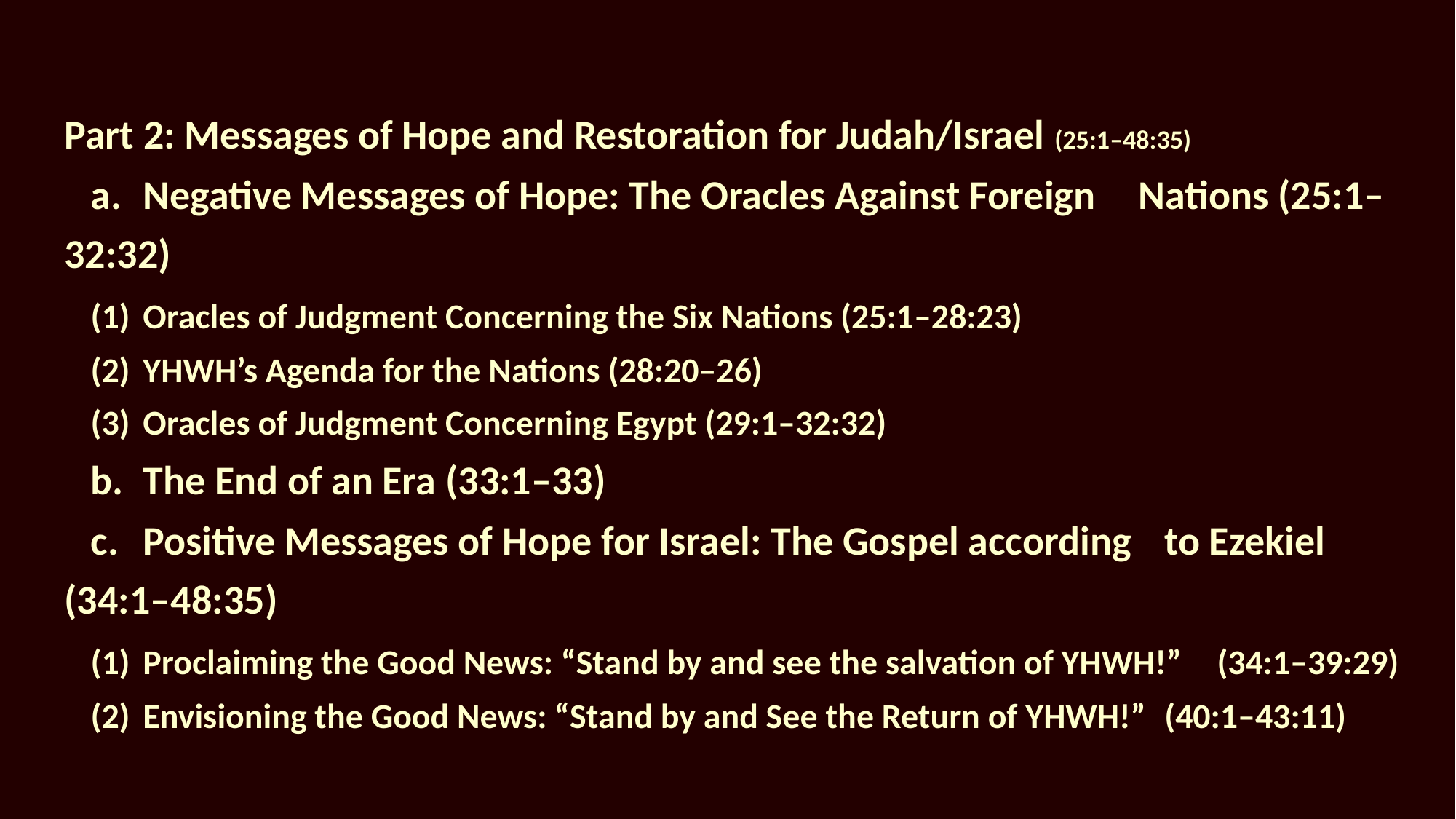

Part 2: Messages of Hope and Restoration for Judah/Israel (25:1–48:35)
	a.			Negative Messages of Hope: The Oracles Against Foreign 						Nations (25:1–32:32)
				(1)		Oracles of Judgment Concerning the Six Nations (25:1–28:23)
				(2)		YHWH’s Agenda for the Nations (28:20–26)
				(3)		Oracles of Judgment Concerning Egypt (29:1–32:32)
	b.			The End of an Era (33:1–33)
	c.			Positive Messages of Hope for Israel: The Gospel according 						to Ezekiel (34:1–48:35)
				(1)		Proclaiming the Good News: “Stand by and see the salvation of YHWH!” 							(34:1–39:29)
				(2)		Envisioning the Good News: “Stand by and See the Return of YHWH!” 							(40:1–43:11)